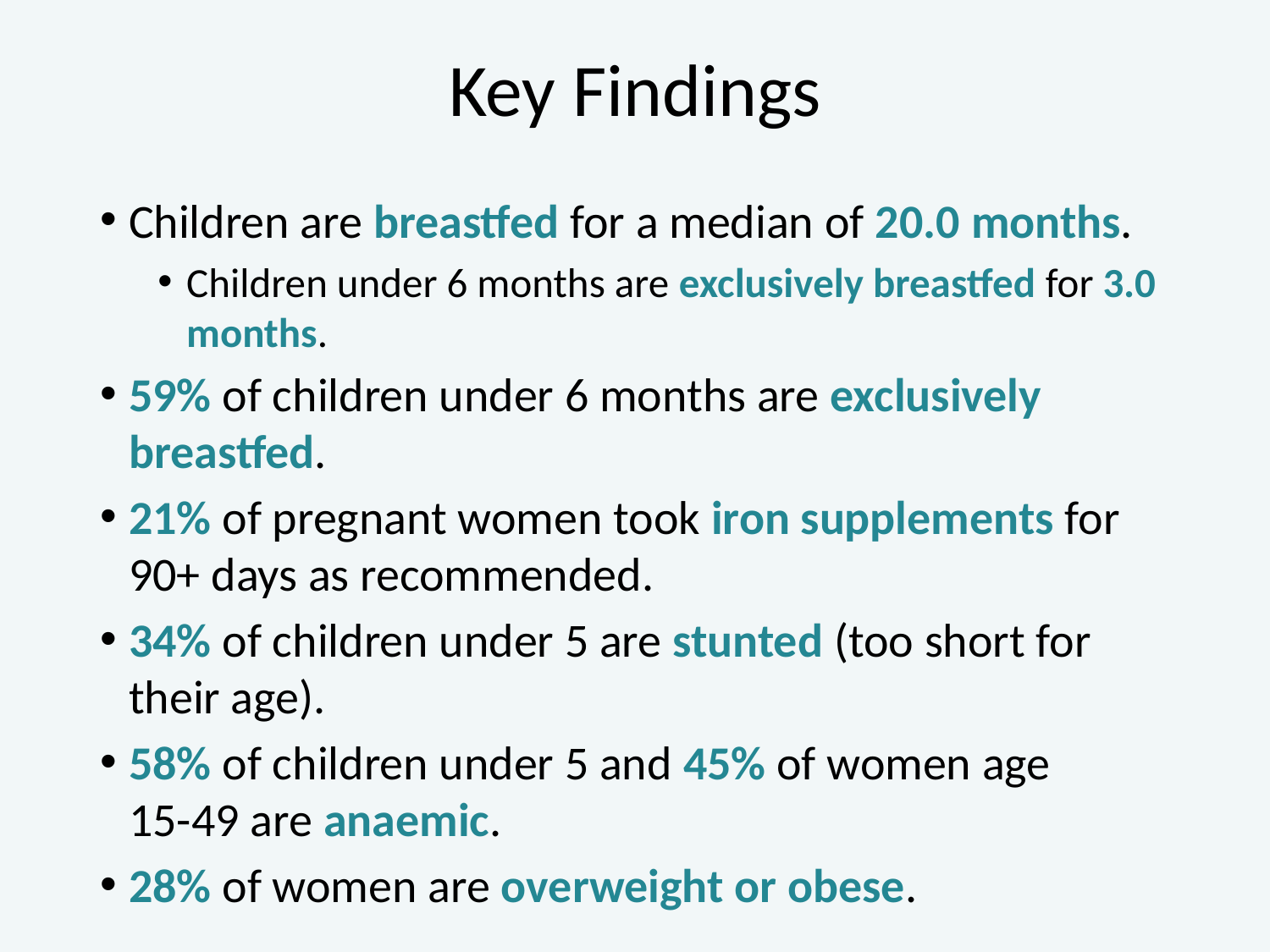

# Key Findings
Children are breastfed for a median of 20.0 months.
Children under 6 months are exclusively breastfed for 3.0 months.
59% of children under 6 months are exclusively breastfed.
21% of pregnant women took iron supplements for 90+ days as recommended.
34% of children under 5 are stunted (too short for their age).
58% of children under 5 and 45% of women age
15-49 are anaemic.
28% of women are overweight or obese.